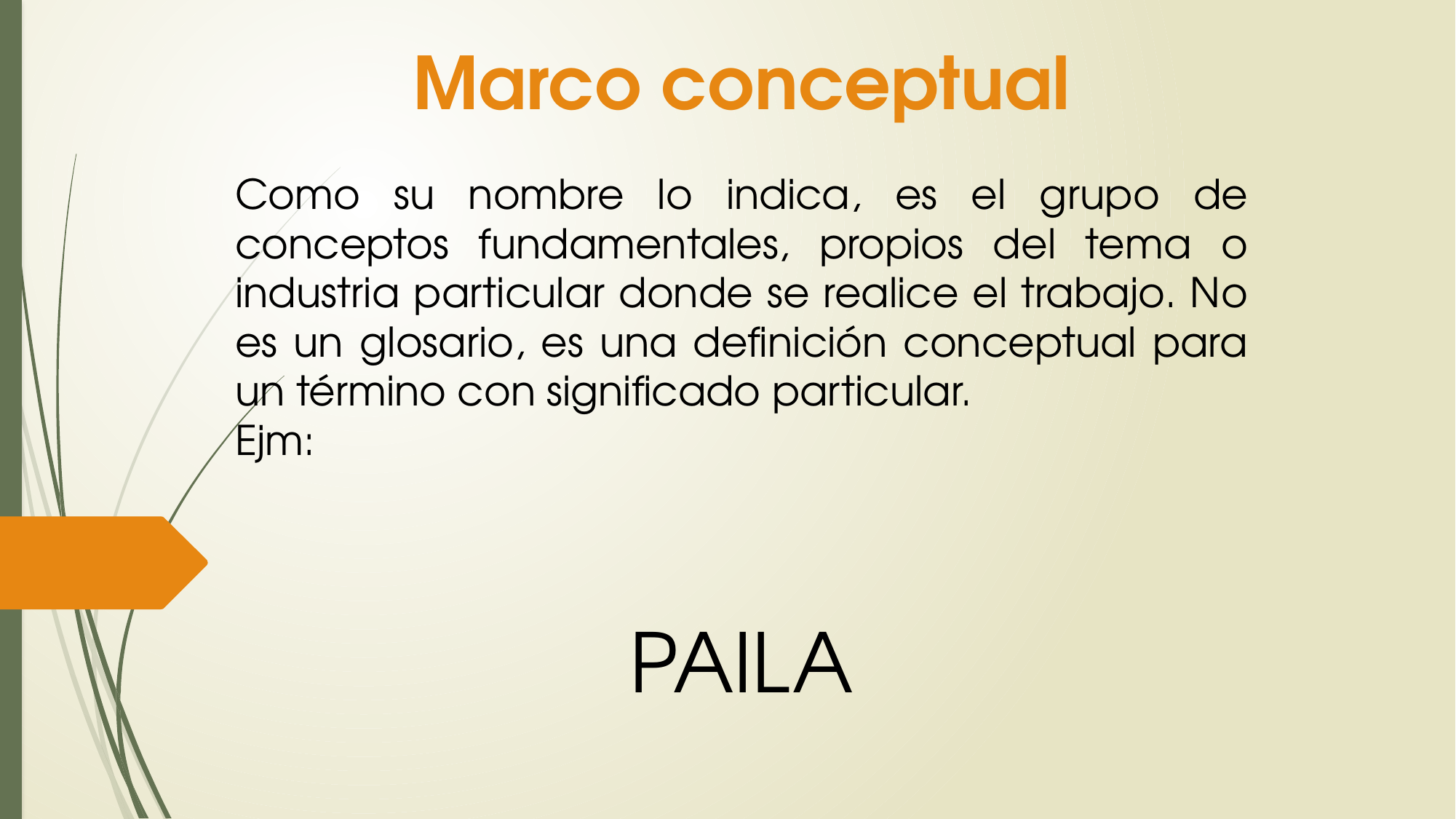

Marco conceptual
Como su nombre lo indica, es el grupo de conceptos fundamentales, propios del tema o industria particular donde se realice el trabajo. No es un glosario, es una definición conceptual para un término con significado particular.
Ejm:

PAILA